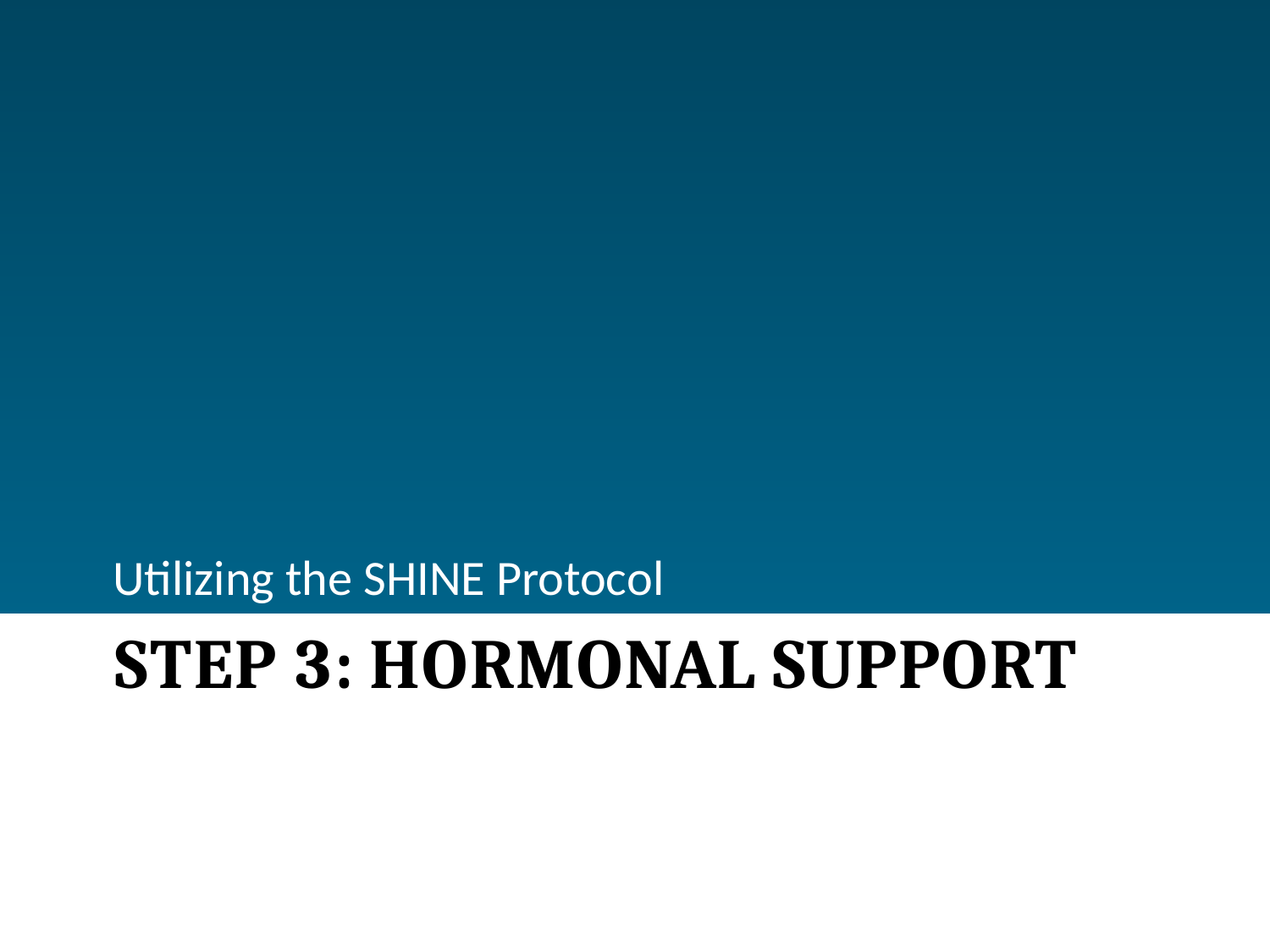

Utilizing the SHINE Protocol
# Step 3: hormonal support